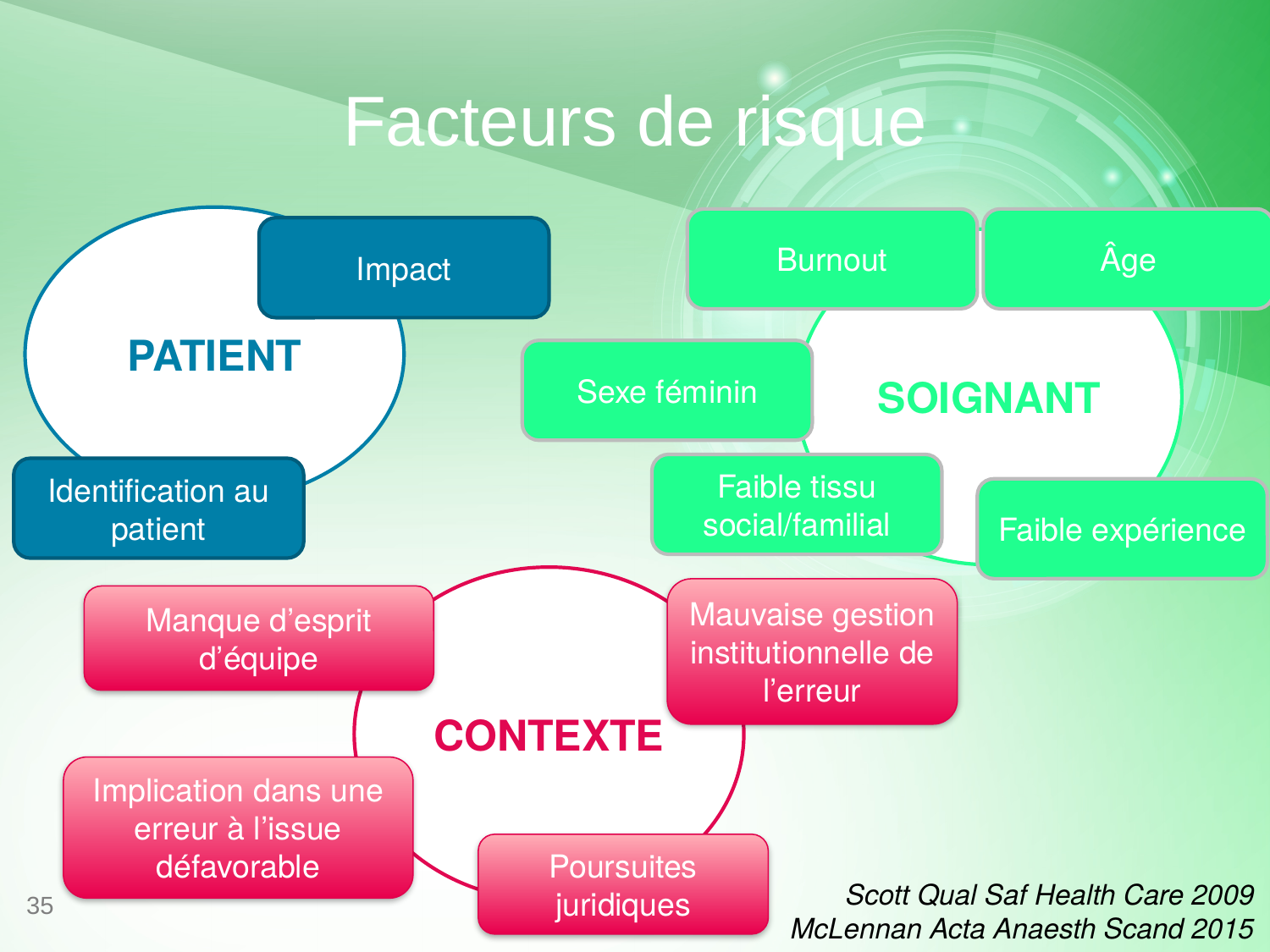

# Facteurs de risque
PATIENT
Burnout
Âge
Impact
SOIGNANT
Sexe féminin
Faible tissu social/familial
Identification au patient
Faible expérience
CONTEXTE
Mauvaise gestion institutionnelle de l’erreur
Manque d’esprit d’équipe
Implication dans une erreur à l’issue défavorable
Poursuites juridiques
Scott Qual Saf Health Care 2009
McLennan Acta Anaesth Scand 2015
35